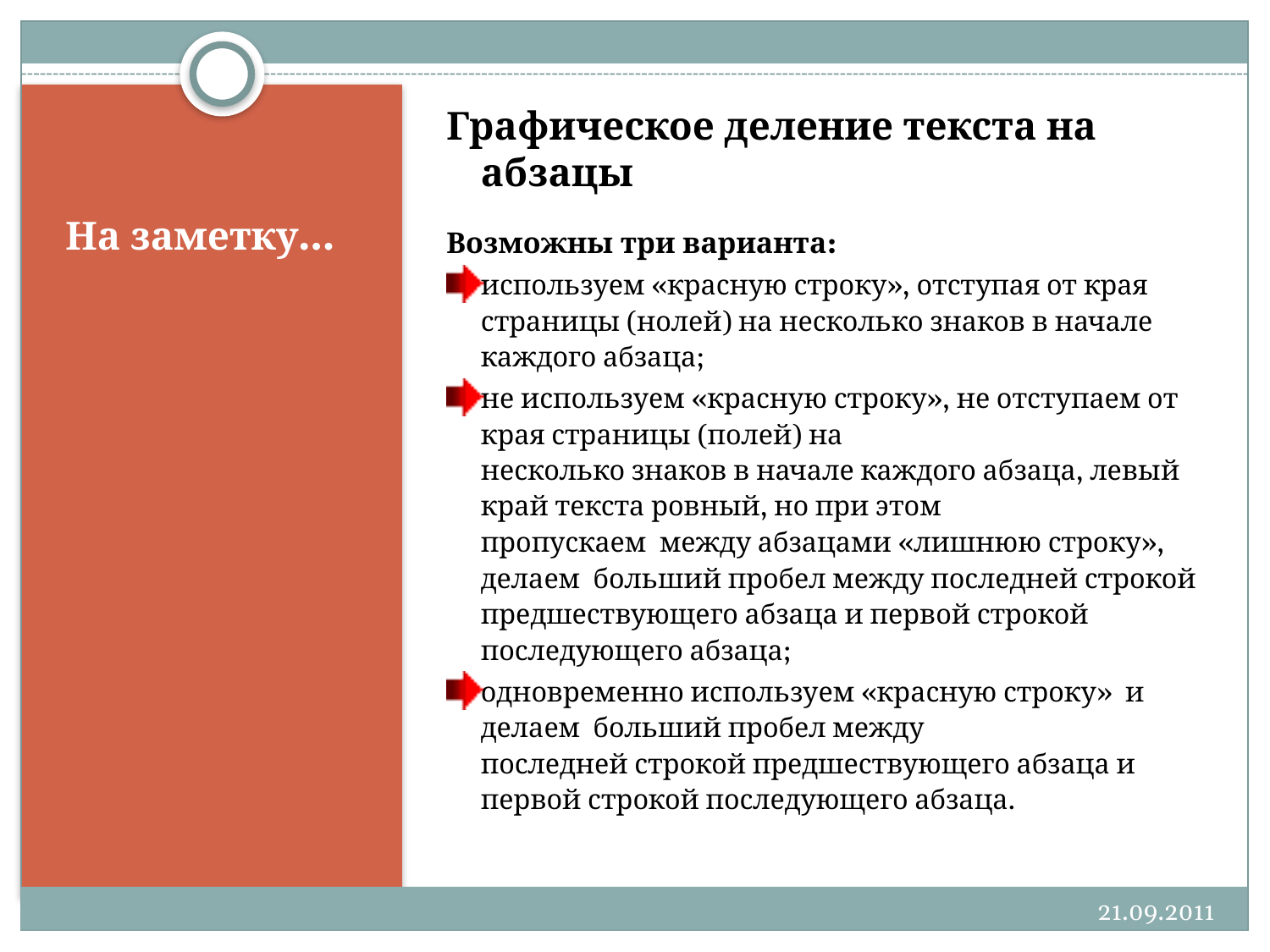

Графическое деление текста на абзацы
Возможны три варианта:
используем «красную строку», отступая от края страницы (нолей) на несколько знаков в начале каждого абзаца;
не используем «красную строку», не отступаем от края страницы (полей) на
несколько знаков в начале каждого абзаца, левый край текста ровный, но при этом
пропускаем  между абзацами «лишнюю строку», делаем  больший пробел между последней строкой предшествующего абзаца и первой строкой последующего абзаца;
одновременно используем «красную строку»  и делаем  больший пробел между
последней строкой предшествующего абзаца и первой строкой последующего абзаца.

# На заметку…

21.09.2011